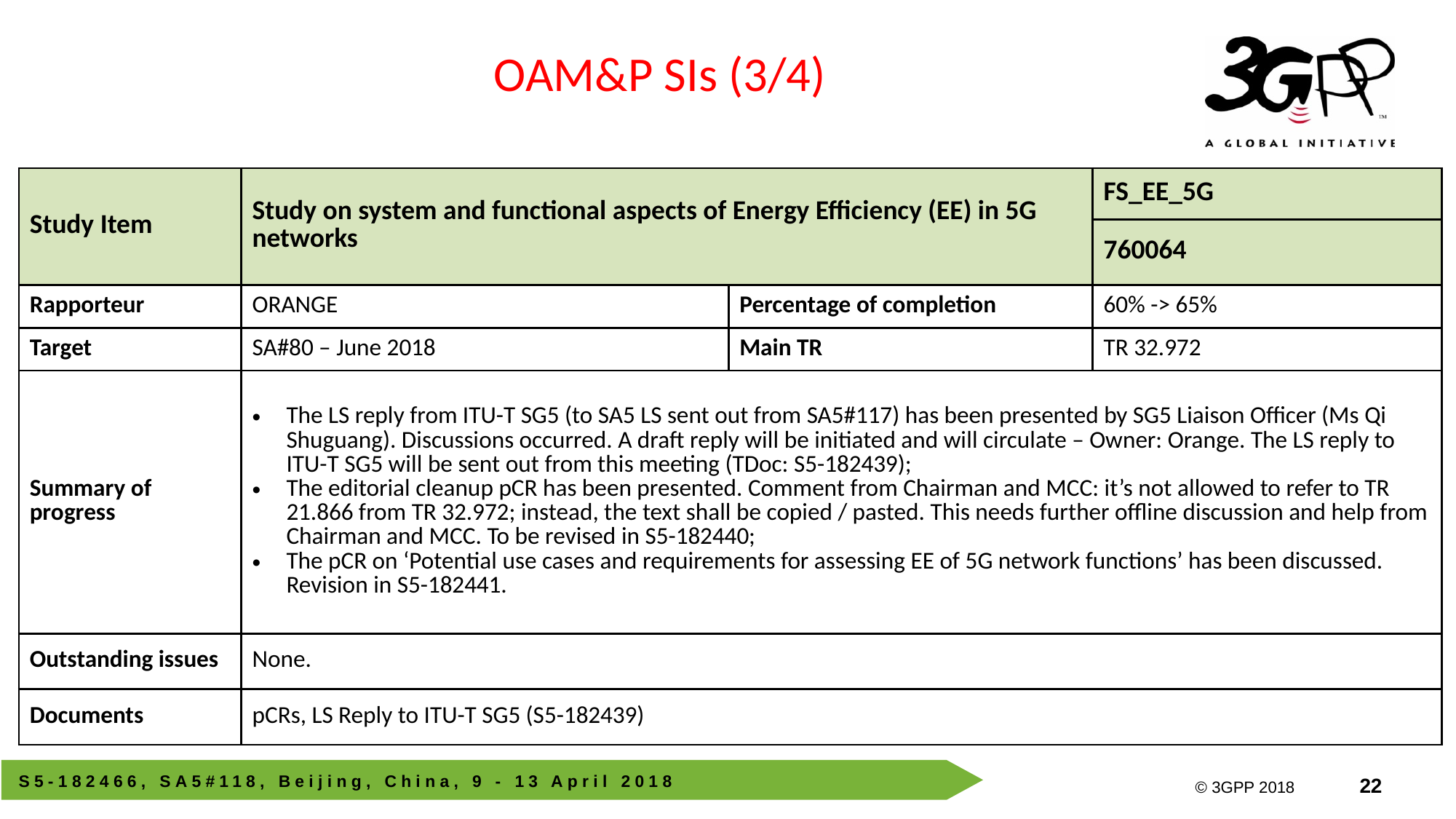

OAM&P SIs (3/4)
| Study Item | Study on system and functional aspects of Energy Efficiency (EE) in 5G networks |  | FS\_EE\_5G |
| --- | --- | --- | --- |
|  |  |  | 760064 |
| Rapporteur | ORANGE | Percentage of completion | 60% -> 65% |
| Target | SA#80 – June 2018 | Main TR | TR 32.972 |
| Summary of progress | The LS reply from ITU-T SG5 (to SA5 LS sent out from SA5#117) has been presented by SG5 Liaison Officer (Ms Qi Shuguang). Discussions occurred. A draft reply will be initiated and will circulate – Owner: Orange. The LS reply to ITU-T SG5 will be sent out from this meeting (TDoc: S5-182439); The editorial cleanup pCR has been presented. Comment from Chairman and MCC: it’s not allowed to refer to TR 21.866 from TR 32.972; instead, the text shall be copied / pasted. This needs further offline discussion and help from Chairman and MCC. To be revised in S5-182440; The pCR on ‘Potential use cases and requirements for assessing EE of 5G network functions’ has been discussed. Revision in S5-182441. |  |  |
| Outstanding issues | None. |  |  |
| Documents | pCRs, LS Reply to ITU-T SG5 (S5-182439) |  |  |